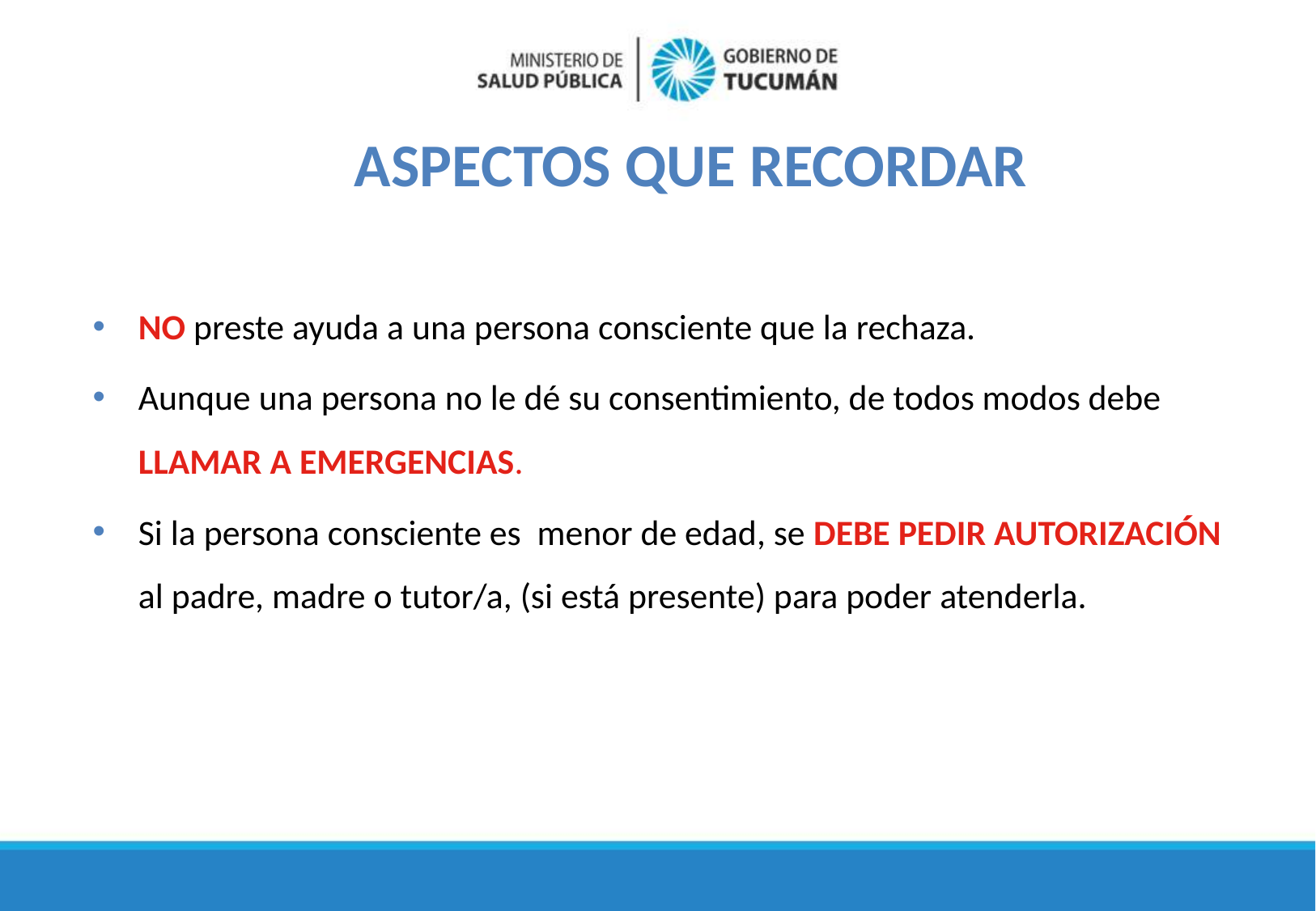

ANTES DE ATENDER A UNA PERSONA
# ASPECTOS QUE RECORDAR
NO preste ayuda a una persona consciente que la rechaza.
Aunque una persona no le dé su consentimiento, de todos modos debe LLAMAR A EMERGENCIAS.
Si la persona consciente es  menor de edad, se DEBE PEDIR AUTORIZACIÓN al padre, madre o tutor/a, (si está presente) para poder atenderla.